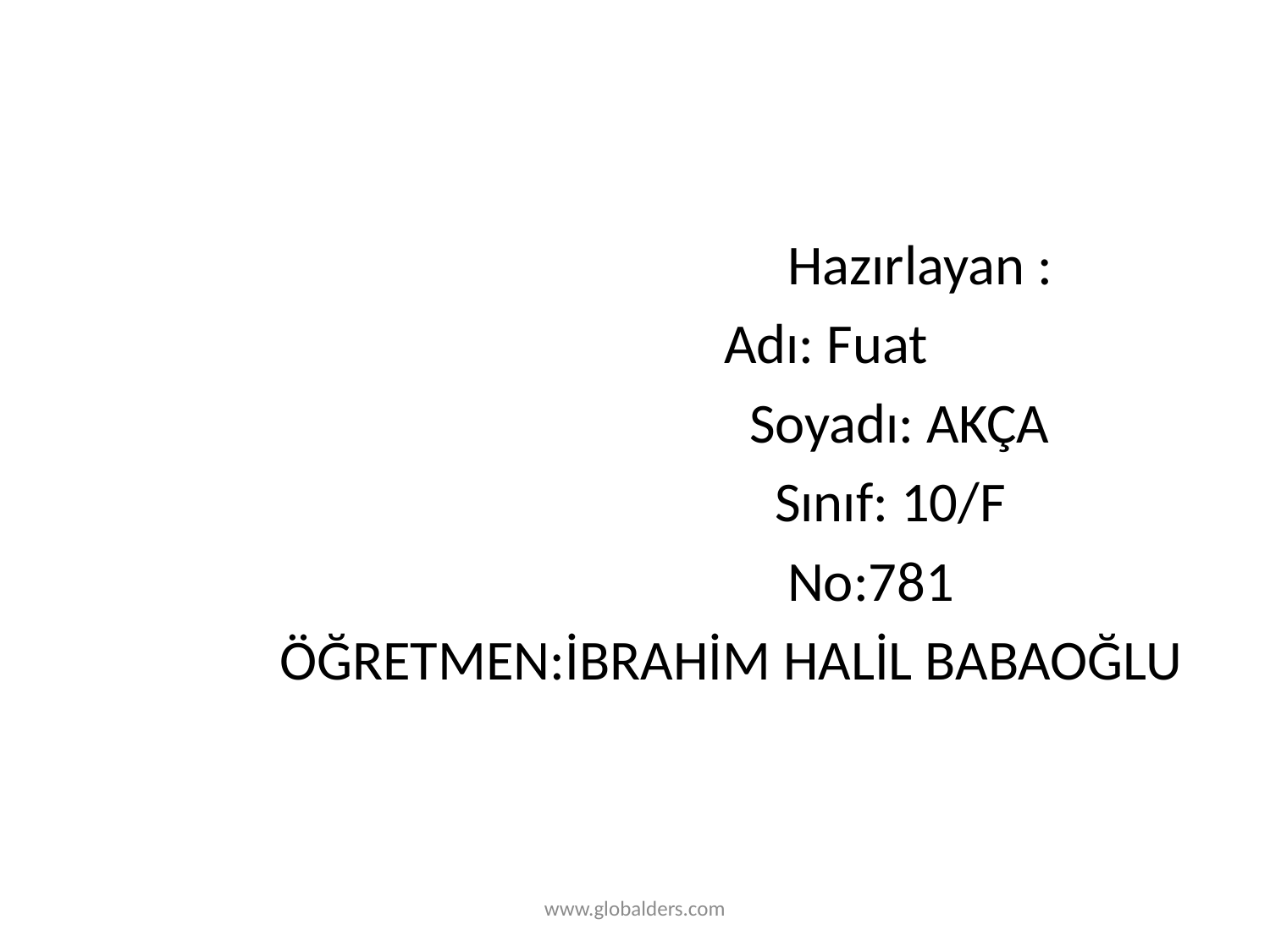

Hazırlayan :
                                                   Adı: Fuat
                                                     Soyadı: AKÇA
                                                       Sınıf: 10/F
                                                        No:781
                ÖĞRETMEN:İBRAHİM HALİL BABAOĞLU
www.globalders.com